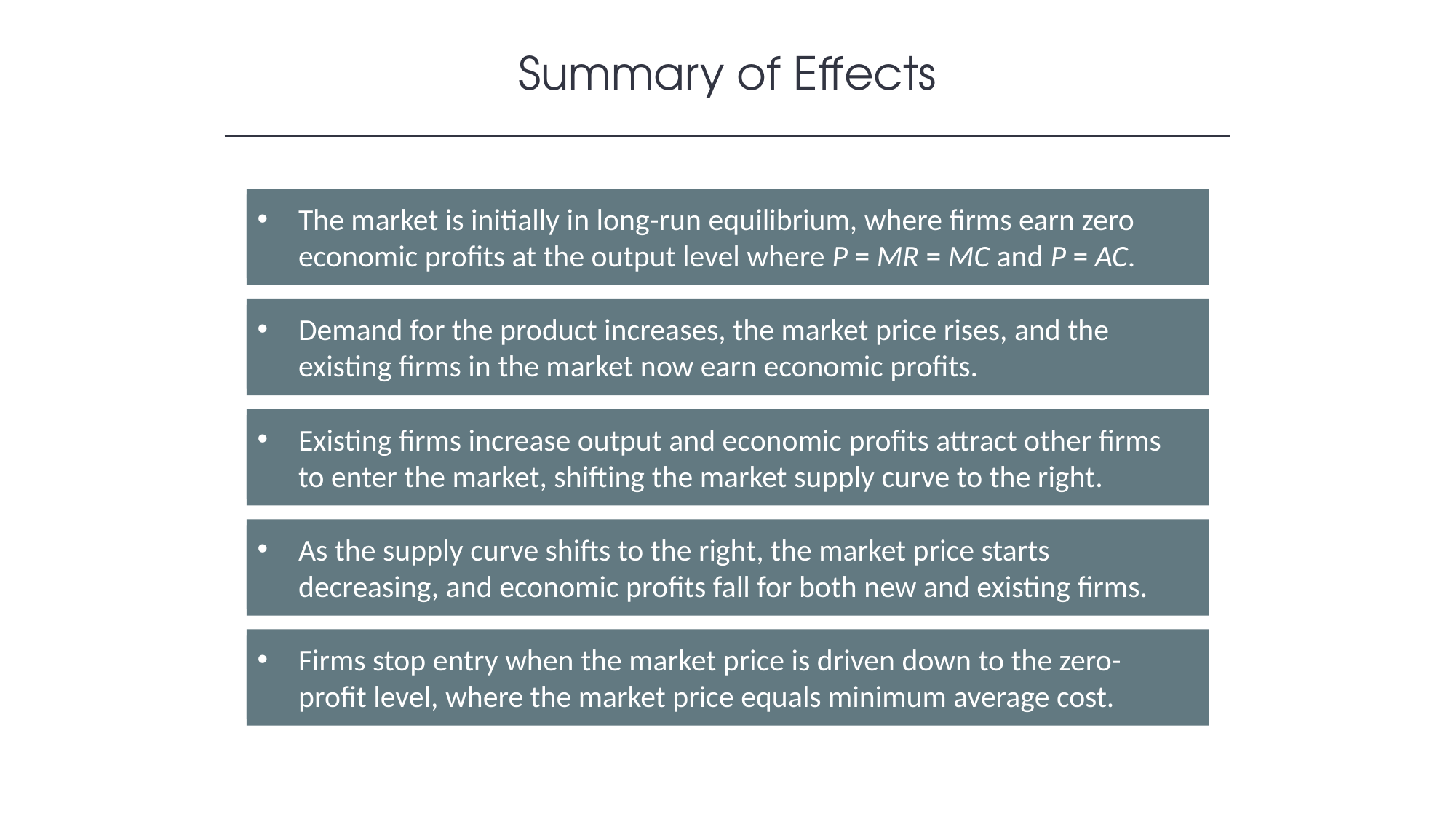

Summary of Effects

The market is initially in long-run equilibrium, where firms earn zero economic profits at the output level where P = MR = MC and P = AC.

Demand for the product increases, the market price rises, and the existing firms in the market now earn economic profits.

Existing firms increase output and economic profits attract other firms to enter the market, shifting the market supply curve to the right.

As the supply curve shifts to the right, the market price starts decreasing, and economic profits fall for both new and existing firms.

Firms stop entry when the market price is driven down to the zero-profit level, where the market price equals minimum average cost.